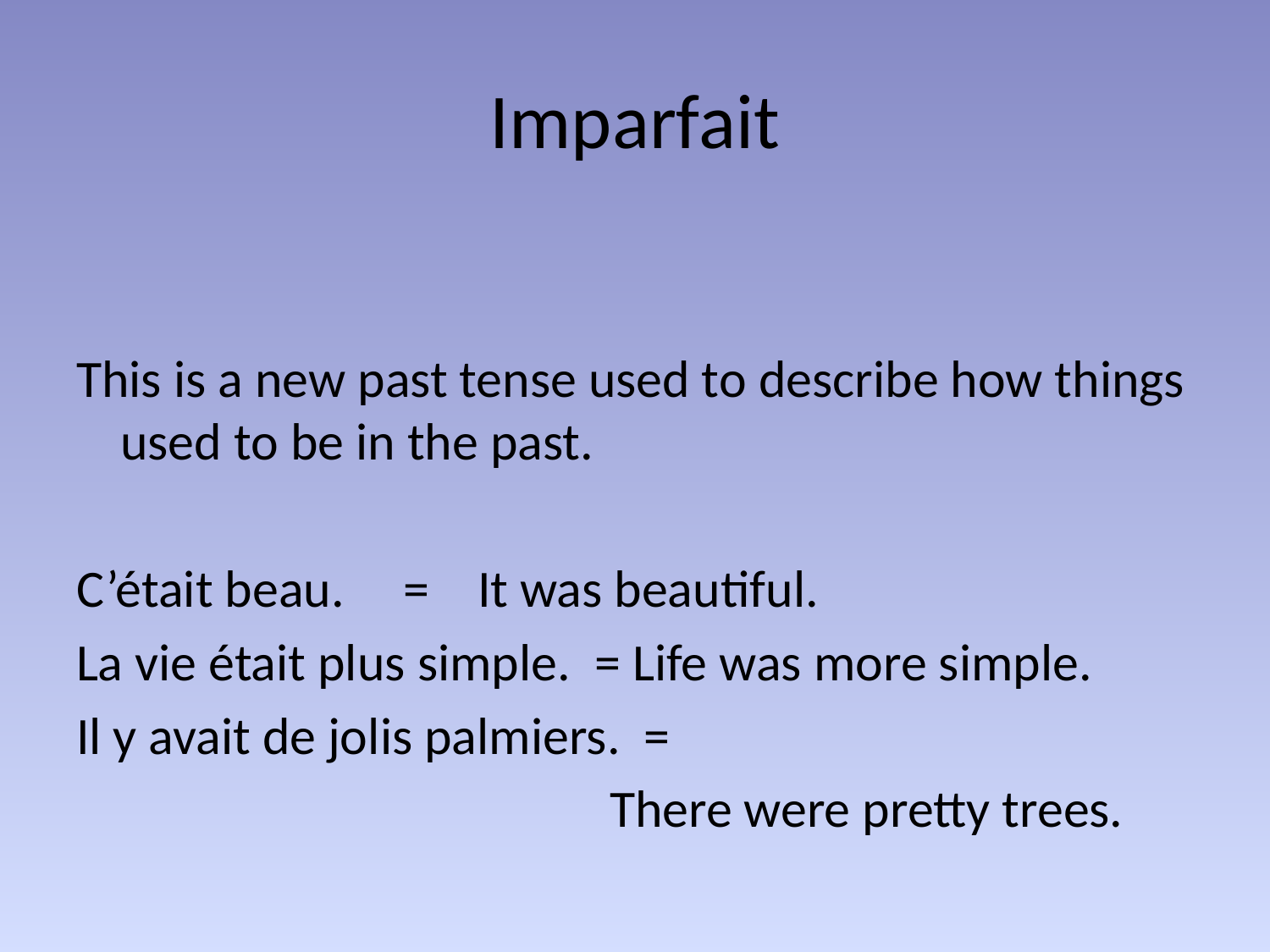

# Imparfait
This is a new past tense used to describe how things used to be in the past.

C’était beau.     =    It was beautiful.
La vie était plus simple.  = Life was more simple.
Il y avait de jolis palmiers.  =
                                             There were pretty trees.